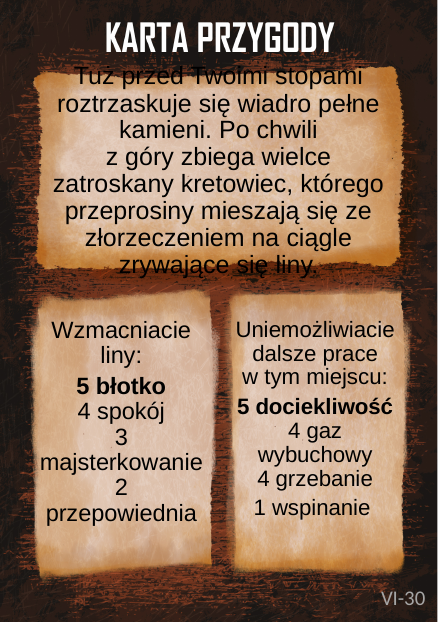

# Tuż przed Twoimi stopami roztrzaskuje się wiadro pełne kamieni. Po chwili z góry zbiega wielce zatroskany kretowiec, którego przeprosiny mieszają się ze złorzeczeniem na ciągle zrywające się liny.
Wzmacniacie liny:
5 błotko
4 spokój
3 majsterkowanie
2 przepowiednia
Uniemożliwiacie dalsze prace
w tym miejscu:
5 dociekliwość
4 gaz wybuchowy
4 grzebanie
1 wspinanie
VI-30